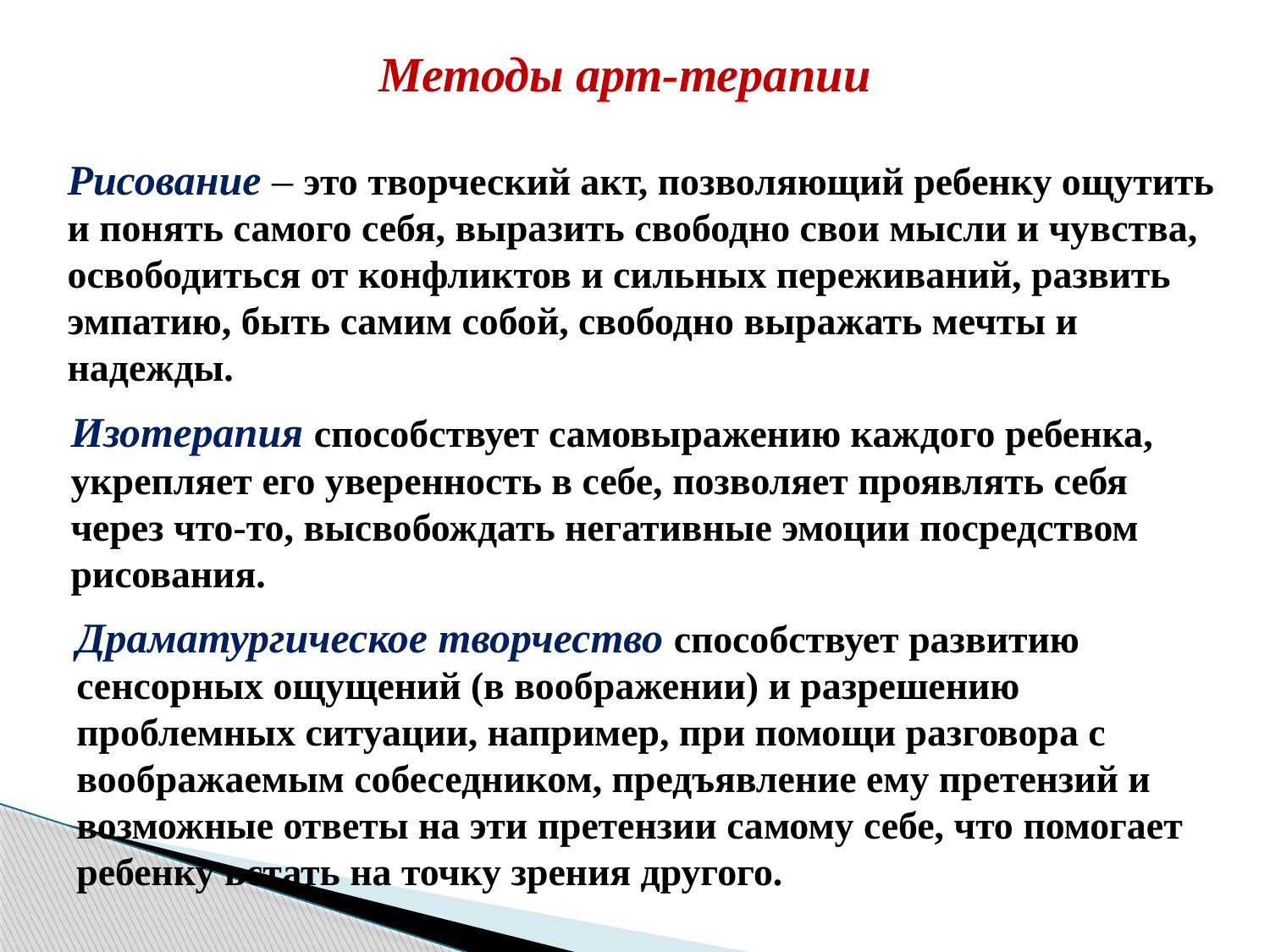

Методы арт-терапии
Рисование – это творческий акт, позволяющий ребенку ощутить и понять самого себя, выразить свободно свои мысли и чувства, освободиться от конфликтов и сильных переживаний, развить эмпатию, быть самим собой, свободно выражать мечты и надежды.
Изотерапия способствует самовыражению каждого ребенка, укрепляет его уверенность в себе, позволяет проявлять себя через что-то, высвобождать негативные эмоции посредством рисования.
Драматургическое творчество способствует развитию сенсорных ощущений (в воображении) и разрешению проблемных ситуации, например, при помощи разговора с воображаемым собеседником, предъявление ему претензий и возможные ответы на эти претензии самому себе, что помогает ребенку встать на точку зрения другого.